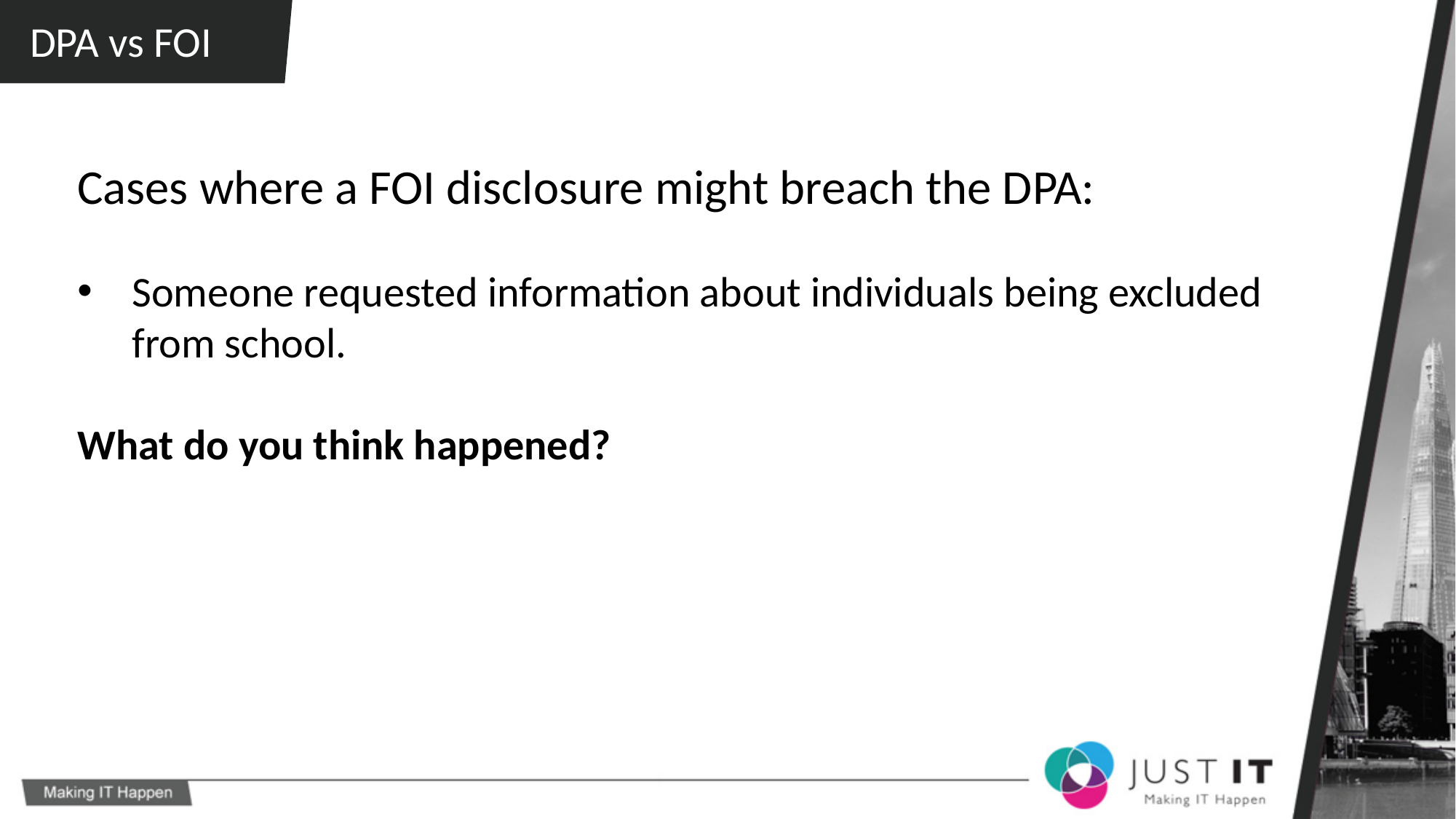

DPA vs FOI
Cases where a FOI disclosure might breach the DPA:

Someone requested information about individuals being excluded from school.

What do you think happened?